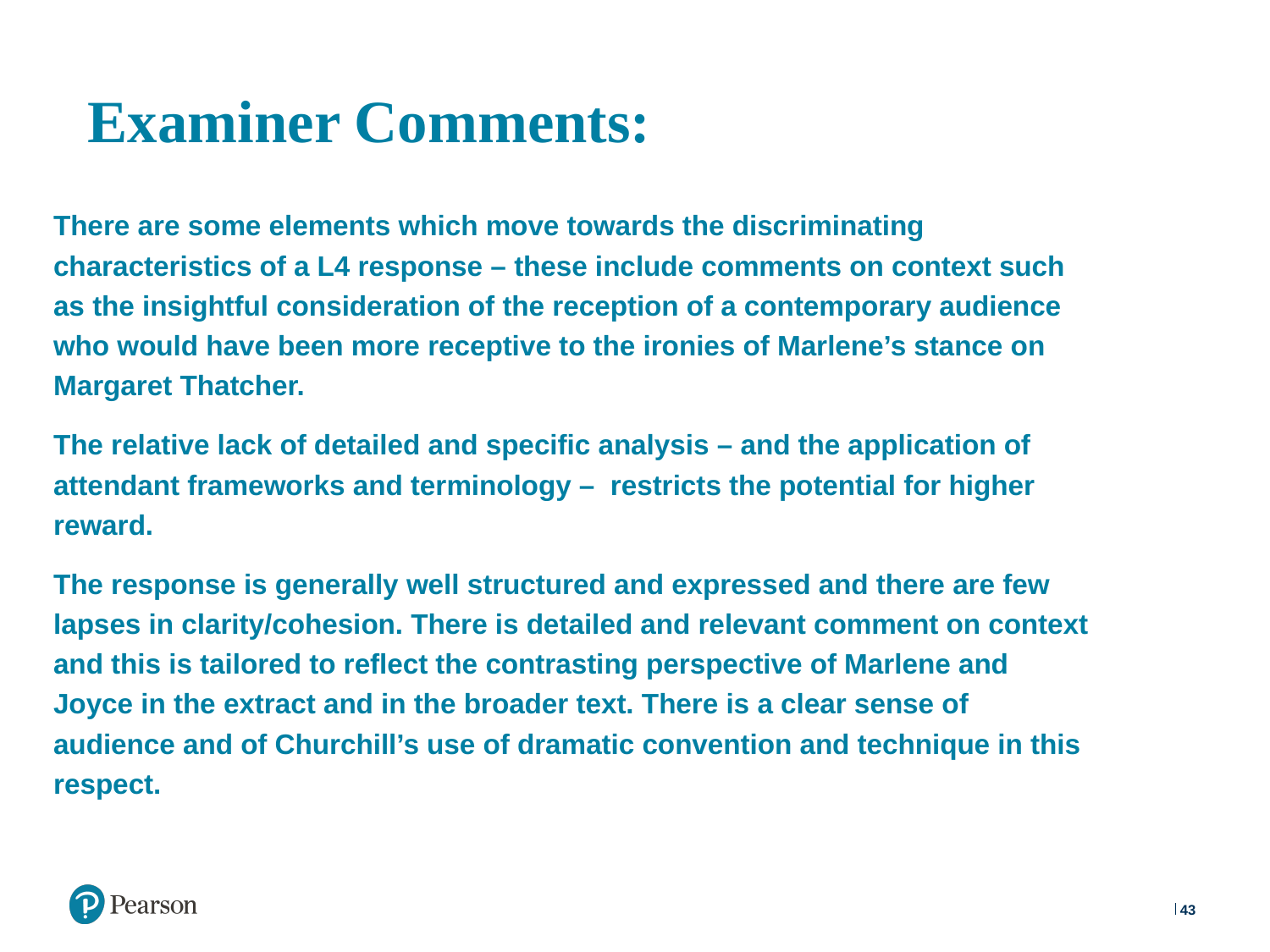

# Examiner Comments:

There are some elements which move towards the discriminating characteristics of a L4 response – these include comments on context such as the insightful consideration of the reception of a contemporary audience who would have been more receptive to the ironies of Marlene’s stance on Margaret Thatcher.
The relative lack of detailed and specific analysis – and the application of attendant frameworks and terminology –  restricts the potential for higher reward.
The response is generally well structured and expressed and there are few lapses in clarity/cohesion. There is detailed and relevant comment on context and this is tailored to reflect the contrasting perspective of Marlene and Joyce in the extract and in the broader text. There is a clear sense of audience and of Churchill’s use of dramatic convention and technique in this respect.

43